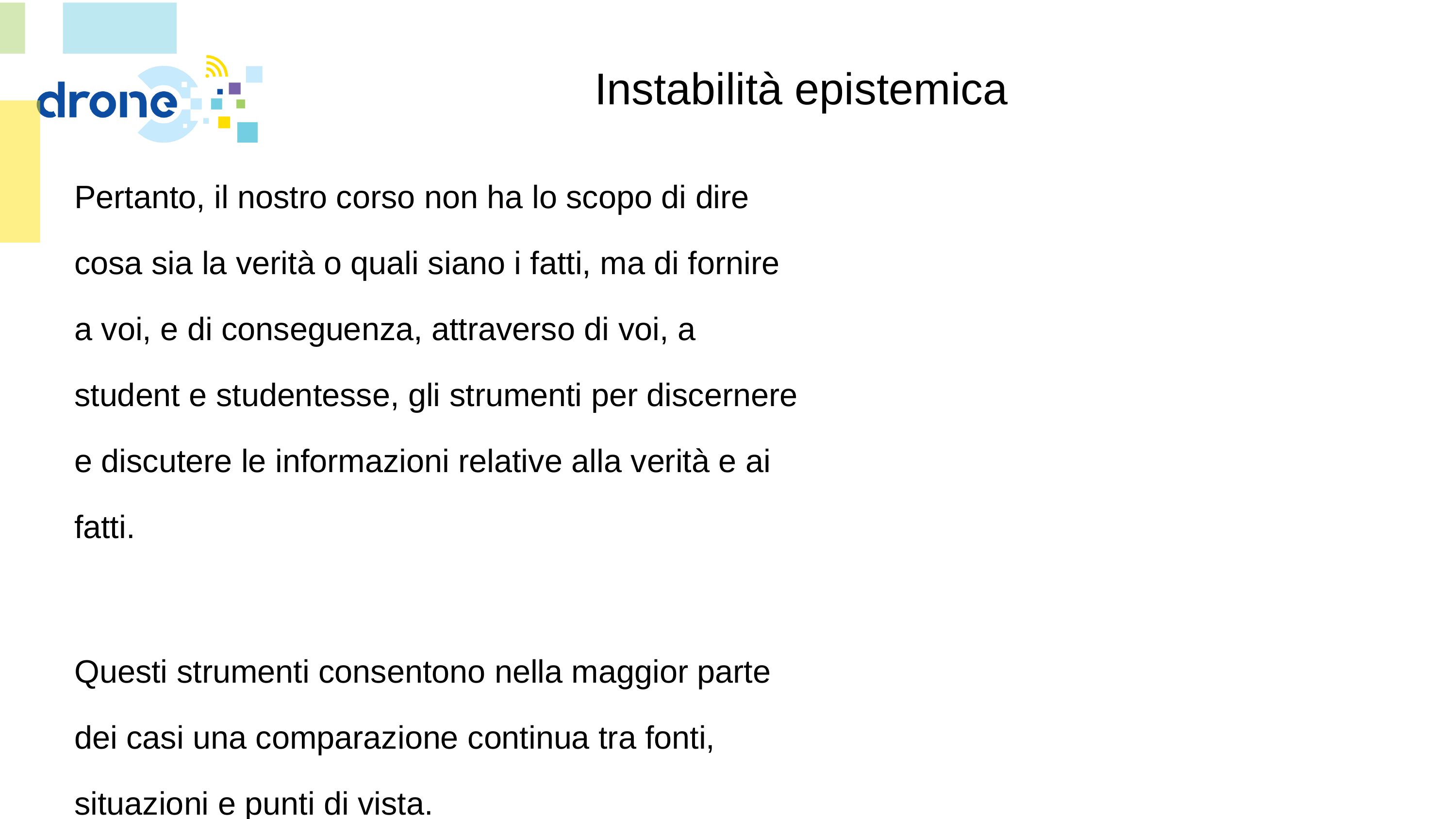

# Instabilità epistemica

Pertanto, il nostro corso non ha lo scopo di dire cosa sia la verità o quali siano i fatti, ma di fornire a voi, e di conseguenza, attraverso di voi, a student e studentesse, gli strumenti per discernere e discutere le informazioni relative alla verità e ai fatti.

Questi strumenti consentono nella maggior parte dei casi una comparazione continua tra fonti, situazioni e punti di vista.